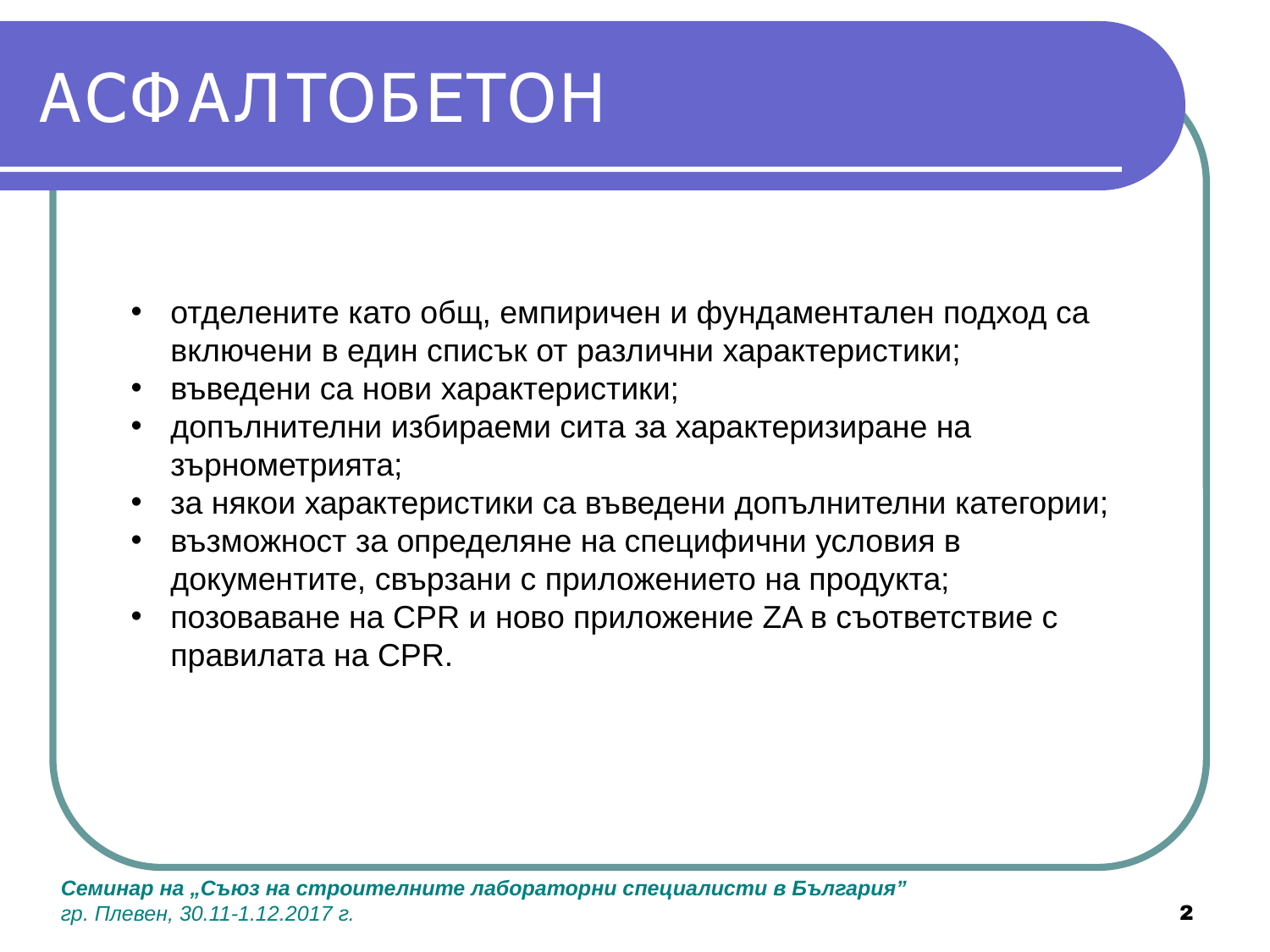

# АСФАЛТОБЕТОН
отделените като общ, емпиричен и фундаментален подход са включени в един списък от различни характеристики;
въведени са нови характеристики;
допълнителни избираеми сита за характеризиране на зърнометрията;
за някои характеристики са въведени допълнителни категории;
възможност за определяне на специфични условия в документите, свързани с приложението на продукта;
позоваване на CPR и ново приложение ZA в съответствие с правилата на CPR.
2
Семинар на „Съюз на строителните лабораторни специалисти в България”
гр. Плевен, 30.11-1.12.2017 г.